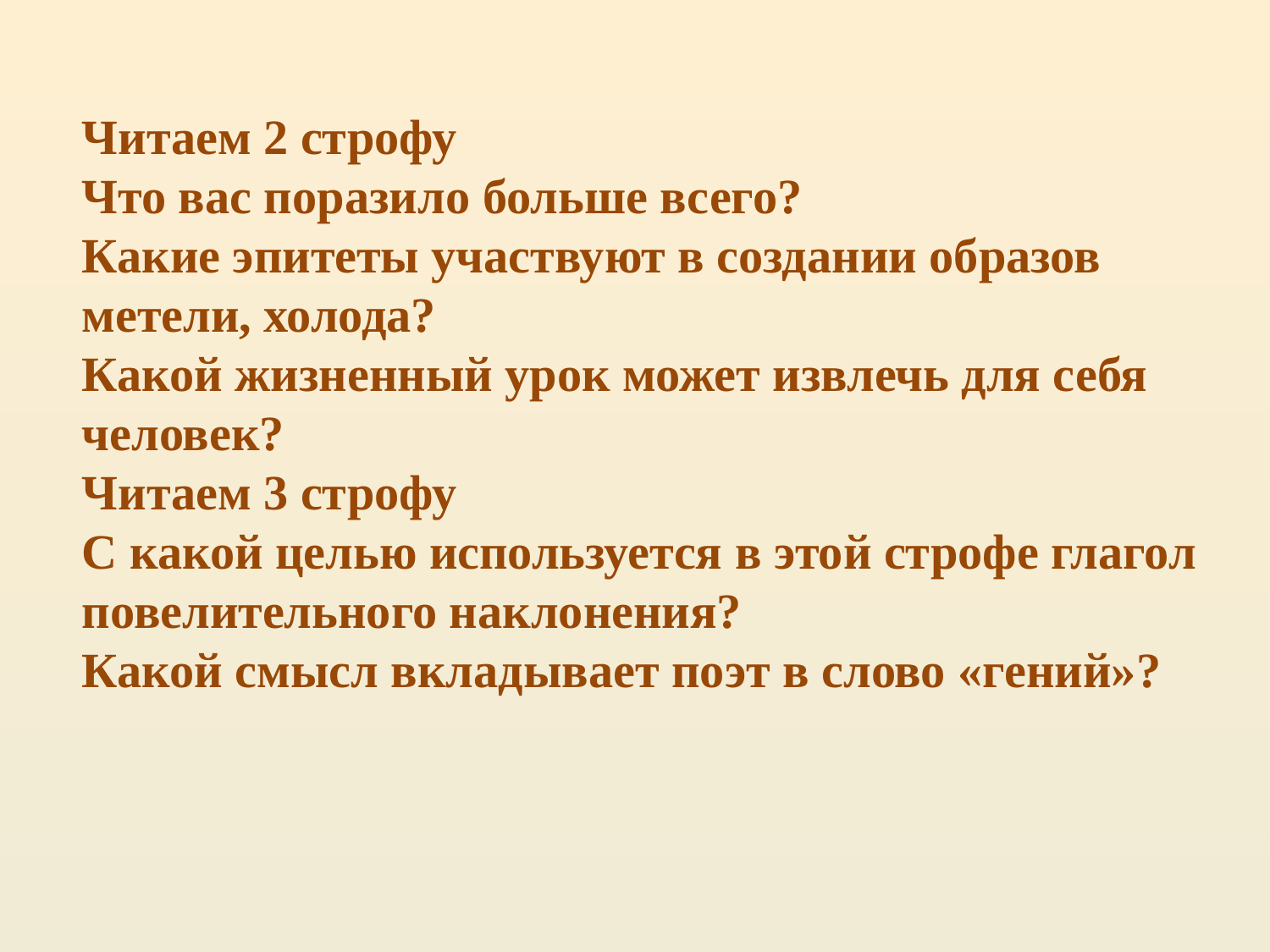

Читаем 2 строфу
Что вас поразило больше всего?
Какие эпитеты участвуют в создании образов метели, холода?
Какой жизненный урок может извлечь для себя человек?
Читаем 3 строфу
С какой целью используется в этой строфе глагол повелительного наклонения?
Какой смысл вкладывает поэт в слово «гений»?